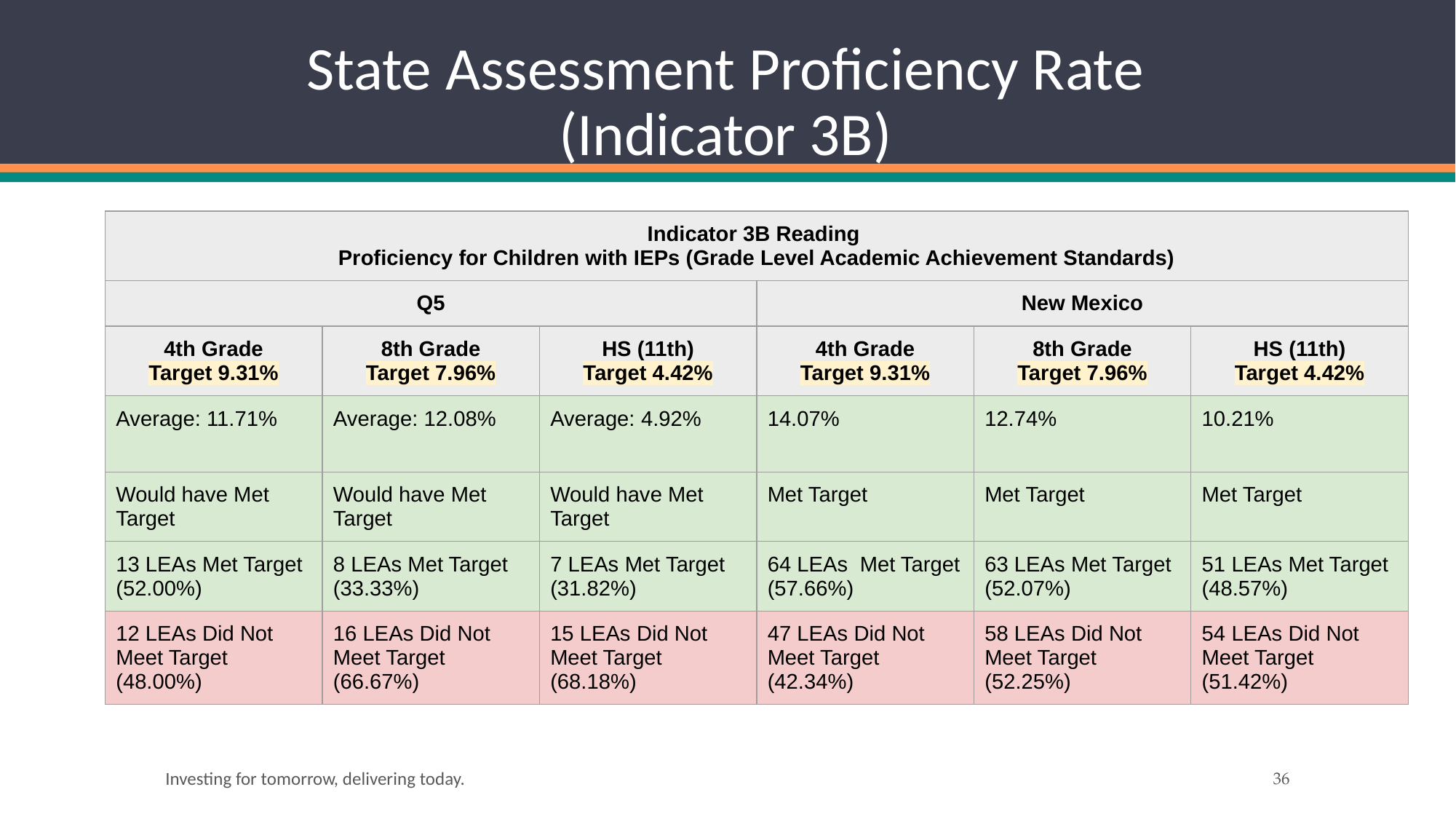

# State Assessment Proficiency Rate (Indicator 3B)
| Indicator 3B Reading Proficiency for Children with IEPs (Grade Level Academic Achievement Standards) |  |  |  |  |  |
| --- | --- | --- | --- | --- | --- |
| Q5 |  |  | New Mexico |  |  |
| 4th Grade Target 9.31% | 8th Grade Target 7.96% | HS (11th) Target 4.42% | 4th Grade Target 9.31% | 8th Grade Target 7.96% | HS (11th) Target 4.42% |
| Average: 11.71% | Average: 12.08% | Average: 4.92% | 14.07% | 12.74% | 10.21% |
| Would have Met Target | Would have Met Target | Would have Met Target | Met Target | Met Target | Met Target |
| 13 LEAs Met Target (52.00%) | 8 LEAs Met Target (33.33%) | 7 LEAs Met Target (31.82%) | 64 LEAs Met Target (57.66%) | 63 LEAs Met Target (52.07%) | 51 LEAs Met Target (48.57%) |
| 12 LEAs Did Not Meet Target (48.00%) | 16 LEAs Did Not Meet Target (66.67%) | 15 LEAs Did Not Meet Target (68.18%) | 47 LEAs Did Not Meet Target (42.34%) | 58 LEAs Did Not Meet Target (52.25%) | 54 LEAs Did Not Meet Target (51.42%) |
Investing for tomorrow, delivering today.
36